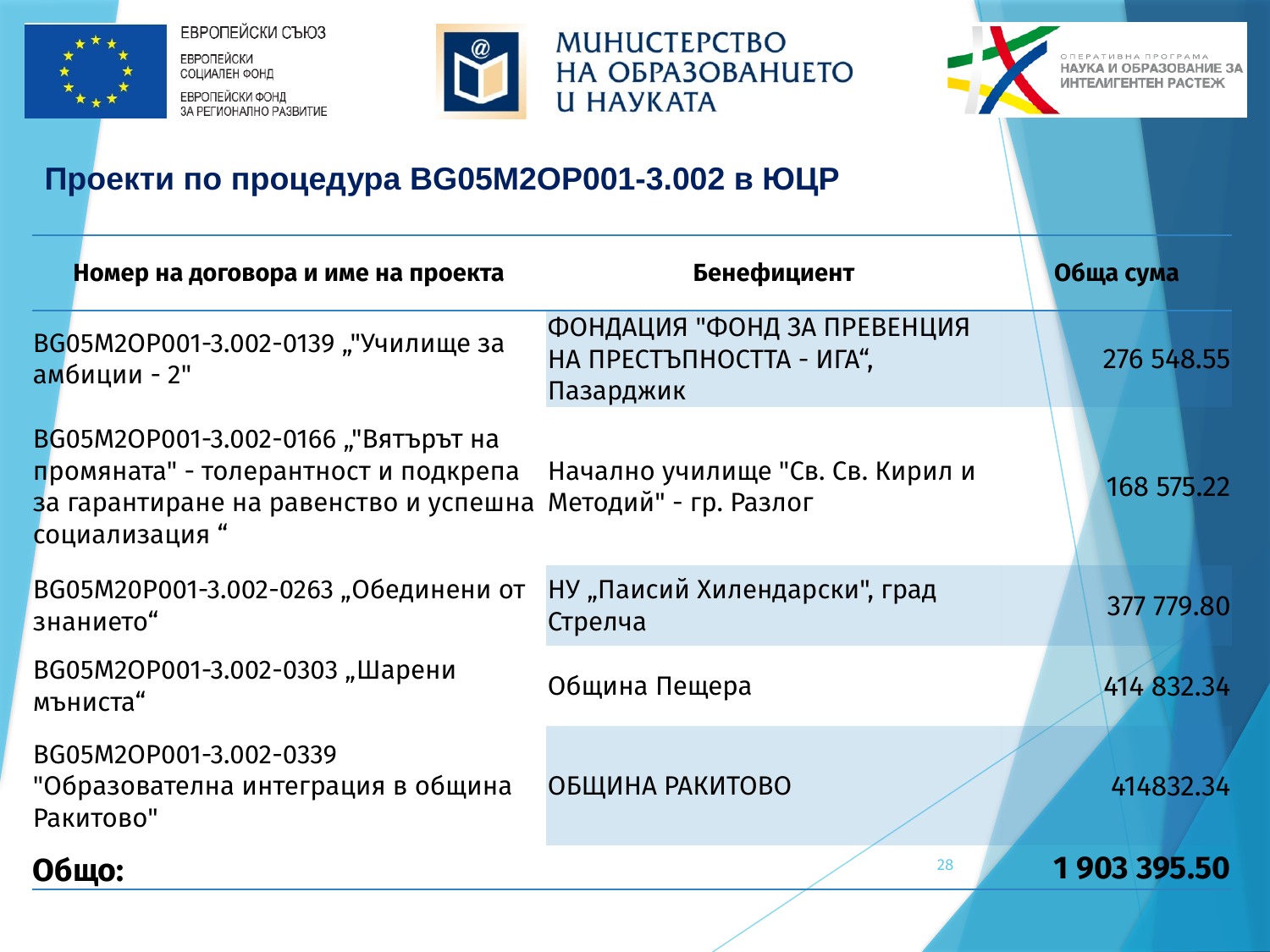

Проекти по процедура BG05M2OP001-3.002 в ЮЦР
| Номер на договора и име на проекта | Бенефициент | Обща сума |
| --- | --- | --- |
| BG05M2OP001-3.002-0139 „"Училище за амбиции - 2" | ФОНДАЦИЯ "ФОНД ЗА ПРЕВЕНЦИЯ НА ПРЕСТЪПНОСТТА - ИГА“, Пазарджик | 276 548.55 |
| BG05M2OP001-3.002-0166 „"Вятърът на промяната" - толерантност и подкрепа за гарантиране на равенство и успешна социализация “ | Начално училище "Св. Св. Кирил и Методий" - гр. Разлог | 168 575.22 |
| BG05M20P001-3.002-0263 „Обединени от знанието“ | НУ „Паисий Хилендарски", град Стрелча | 377 779.80 |
| BG05M2OP001-3.002-0303 „Шарени мъниста“ | Община Пещера | 414 832.34 |
| BG05M2OP001-3.002-0339 "Образователна интеграция в община Ракитово" | ОБЩИНА РАКИТОВО | 414832.34 |
| Общо: |  | 1 903 395.50 |
28